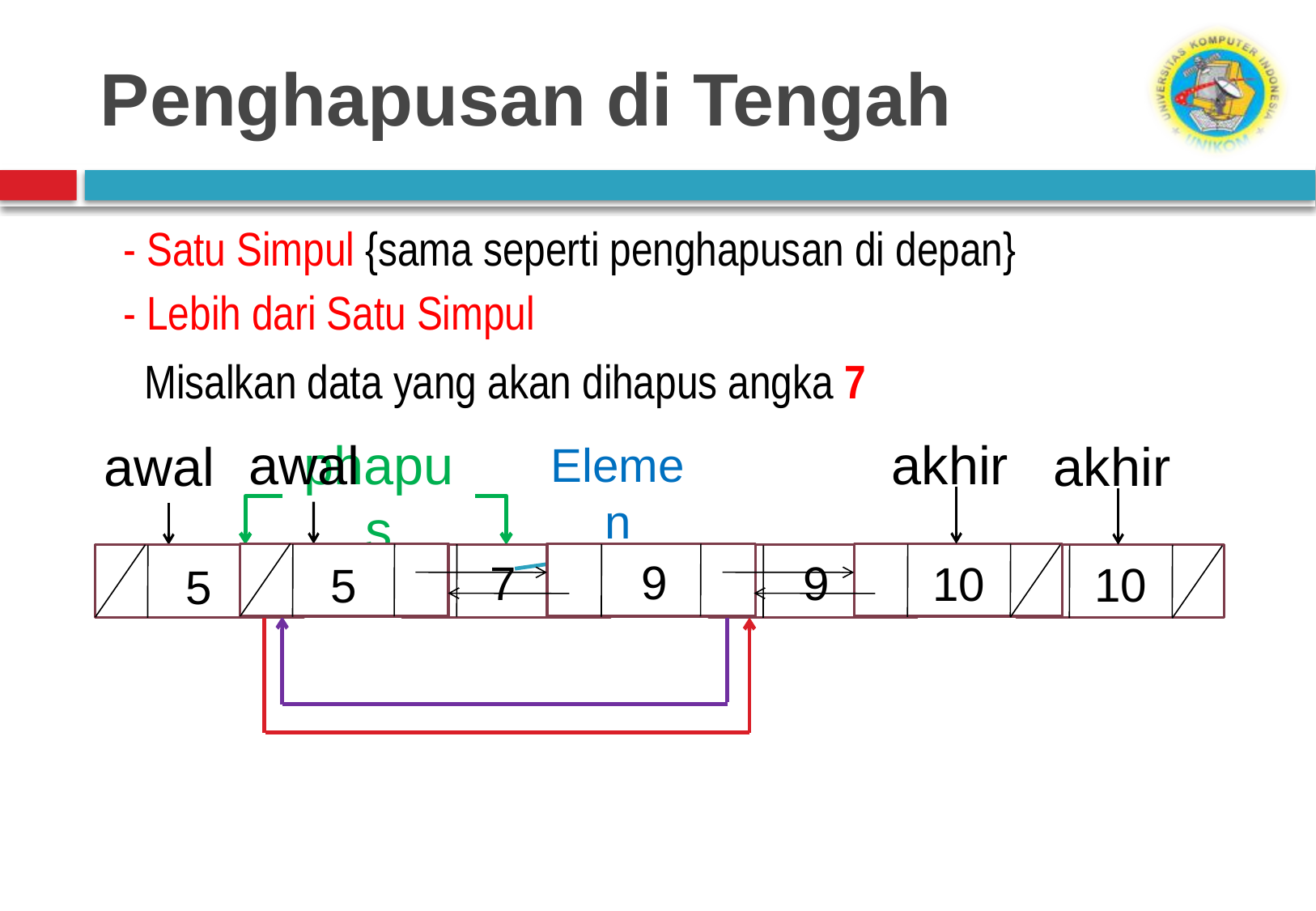

# Penghapusan di Tengah
- Satu Simpul {sama seperti penghapusan di depan}
- Lebih dari Satu Simpul
Misalkan data yang akan dihapus angka 7
awal
akhir

9
10

5
phapus
awal
akhir

9
10
Elemen

7

5